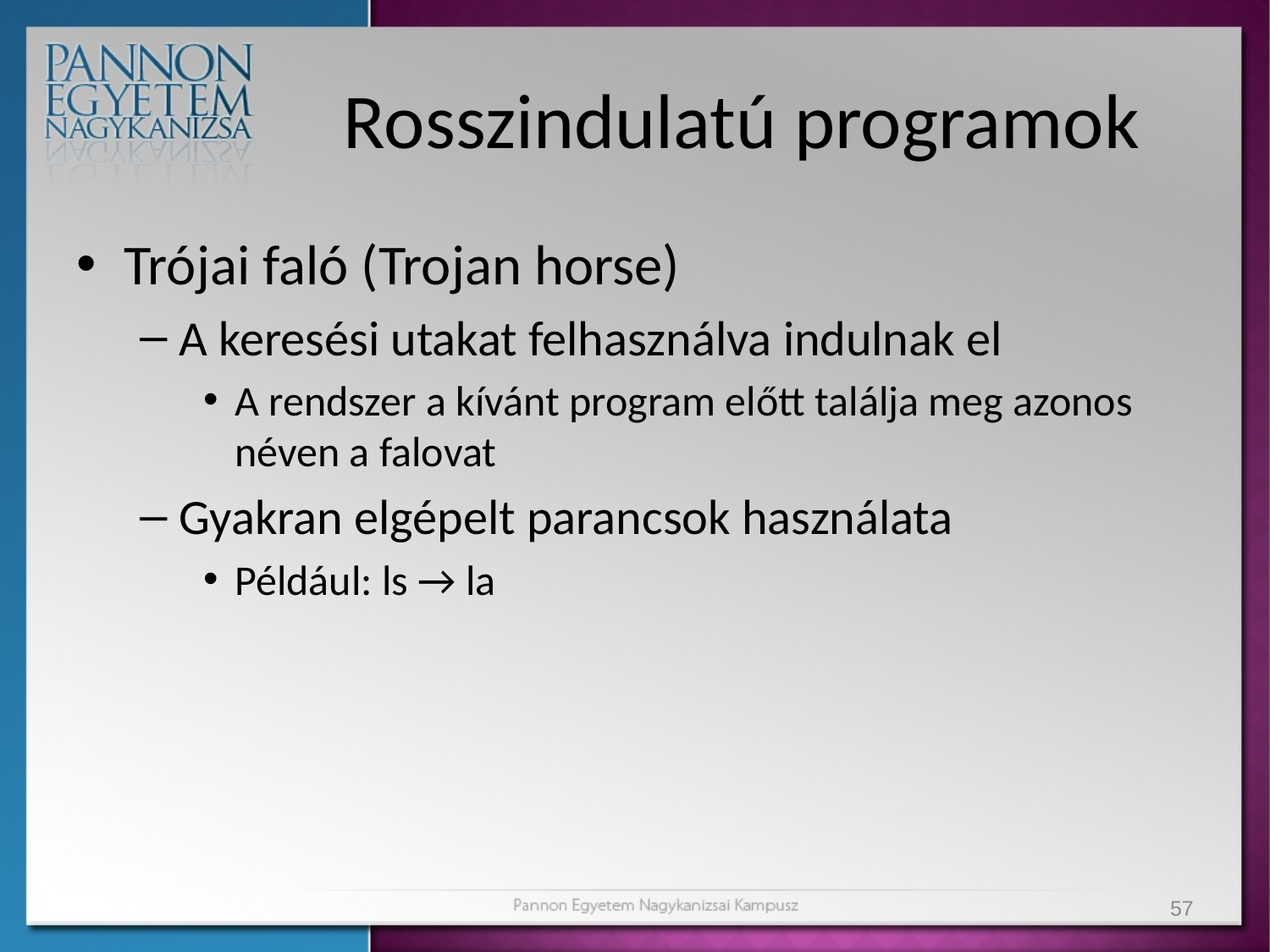

# Rosszindulatú programok
Trójai faló (Trojan horse)
A keresési utakat felhasználva indulnak el
A rendszer a kívánt program előtt találja meg azonos néven a falovat
Gyakran elgépelt parancsok használata
Például: ls → la
57